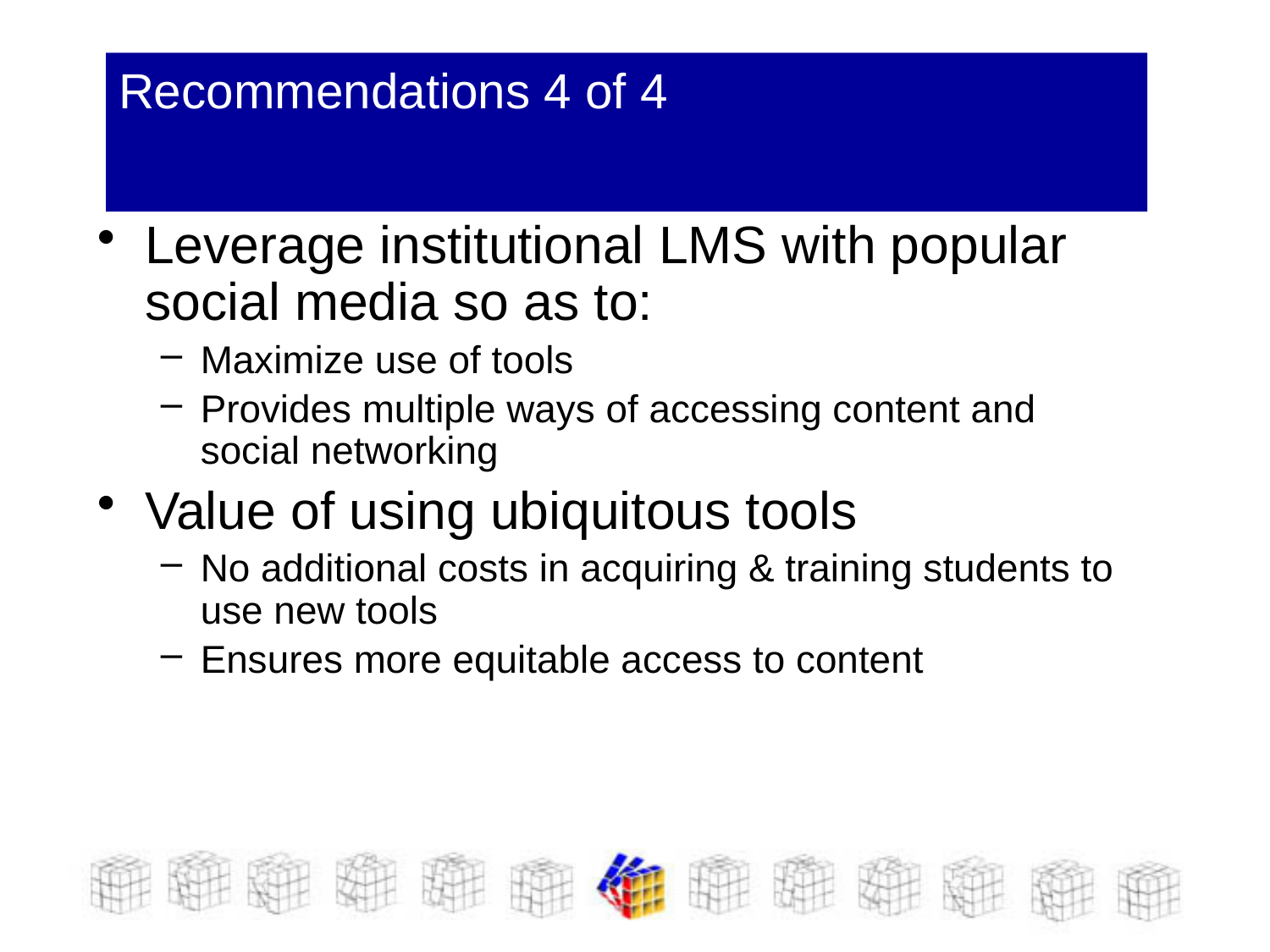

# Recommendations 4 of 4
Leverage institutional LMS with popular social media so as to:
Maximize use of tools
Provides multiple ways of accessing content and social networking
Value of using ubiquitous tools
No additional costs in acquiring & training students to use new tools
Ensures more equitable access to content